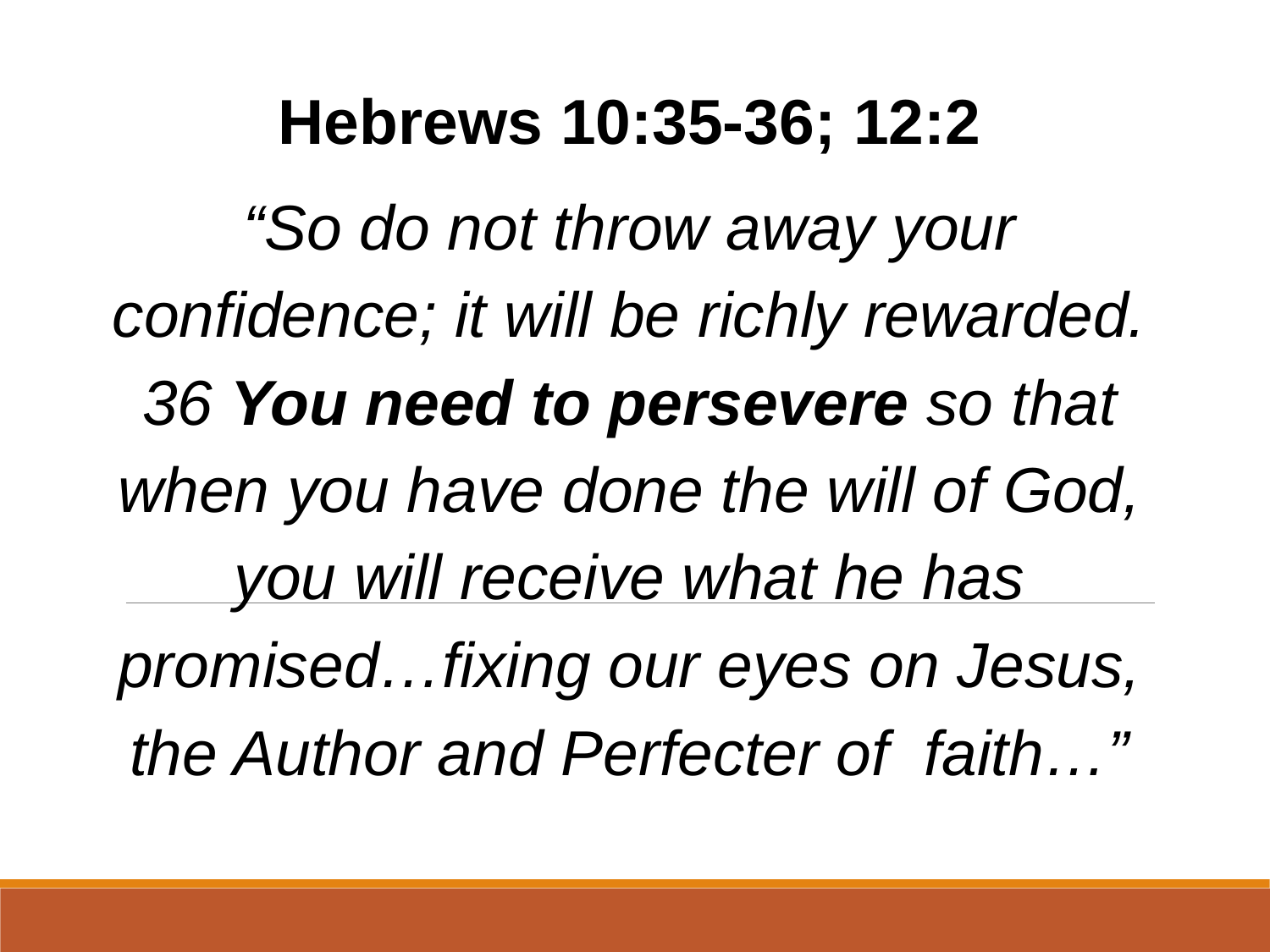

Hebrews 10:35-36; 12:2
“So do not throw away your confidence; it will be richly rewarded. 36 You need to persevere so that when you have done the will of God, you will receive what he has promised…fixing our eyes on Jesus, the Author and Perfecter of  faith…”